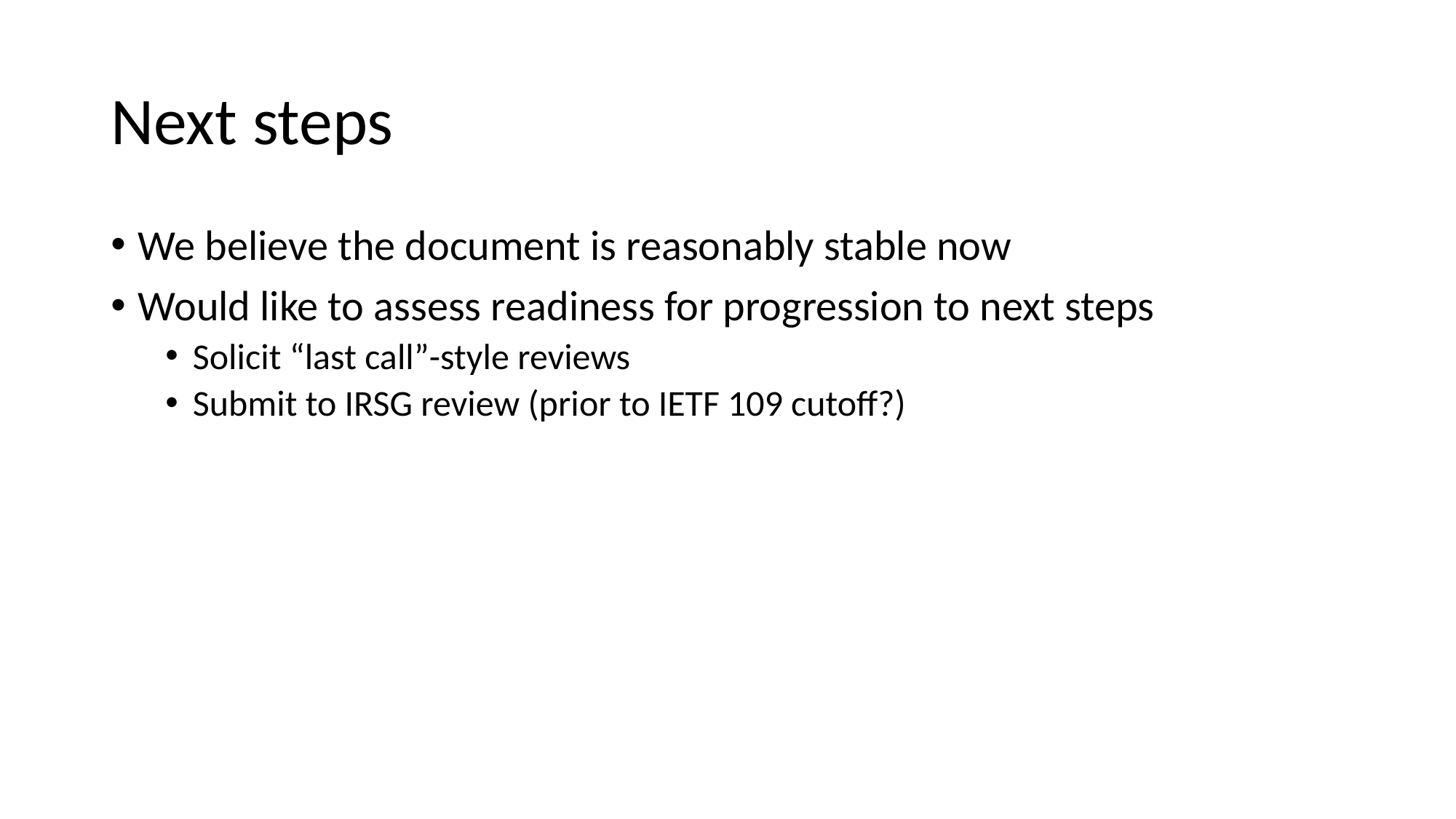

# Next steps
We believe the document is reasonably stable now
Would like to assess readiness for progression to next steps
Solicit “last call”-style reviews
Submit to IRSG review (prior to IETF 109 cutoff?)